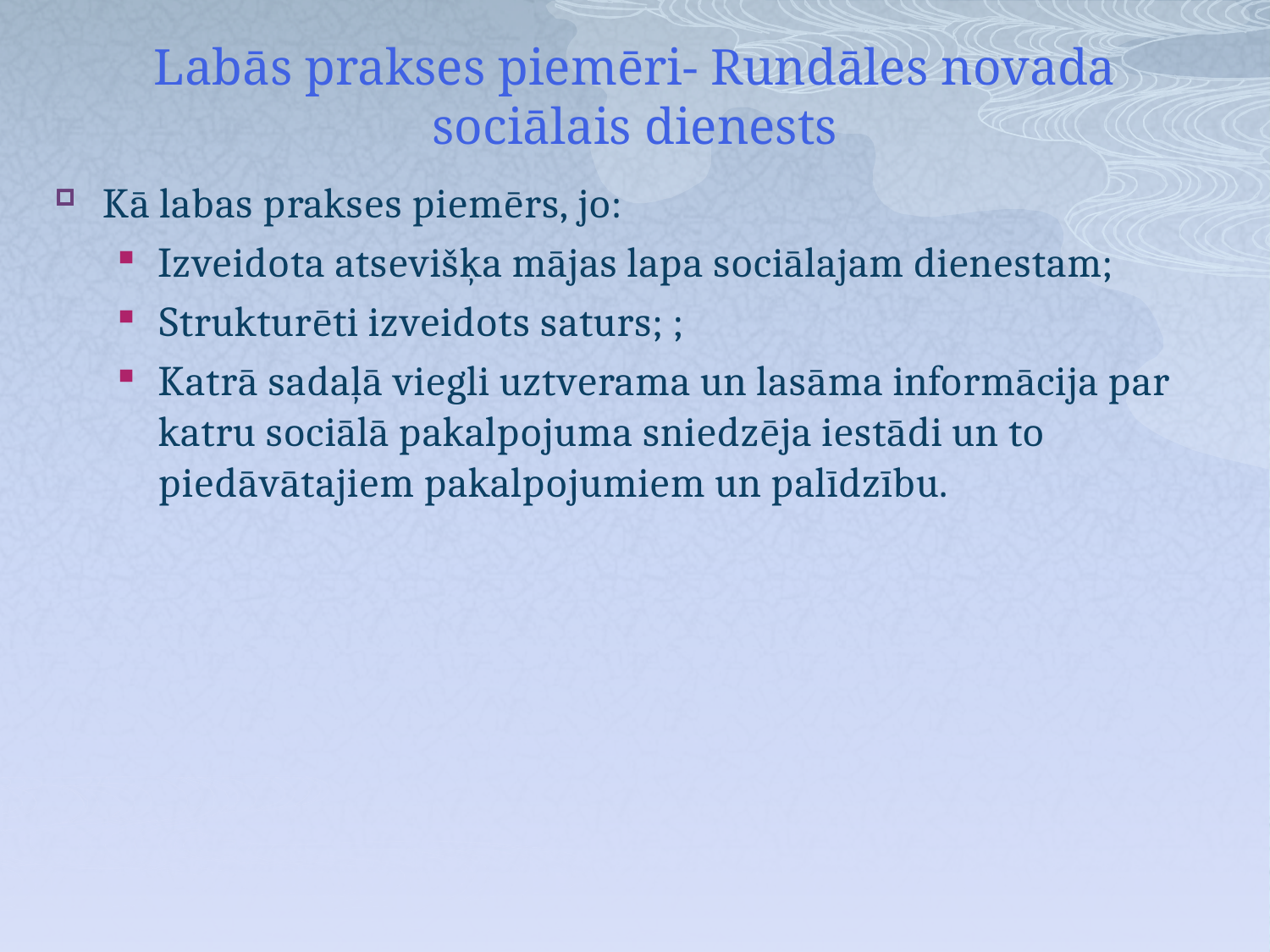

# Labās prakses piemēri- Rundāles novada sociālais dienests
Kā labas prakses piemērs, jo:
Izveidota atsevišķa mājas lapa sociālajam dienestam;
Strukturēti izveidots saturs; ;
Katrā sadaļā viegli uztverama un lasāma informācija par katru sociālā pakalpojuma sniedzēja iestādi un to piedāvātajiem pakalpojumiem un palīdzību.